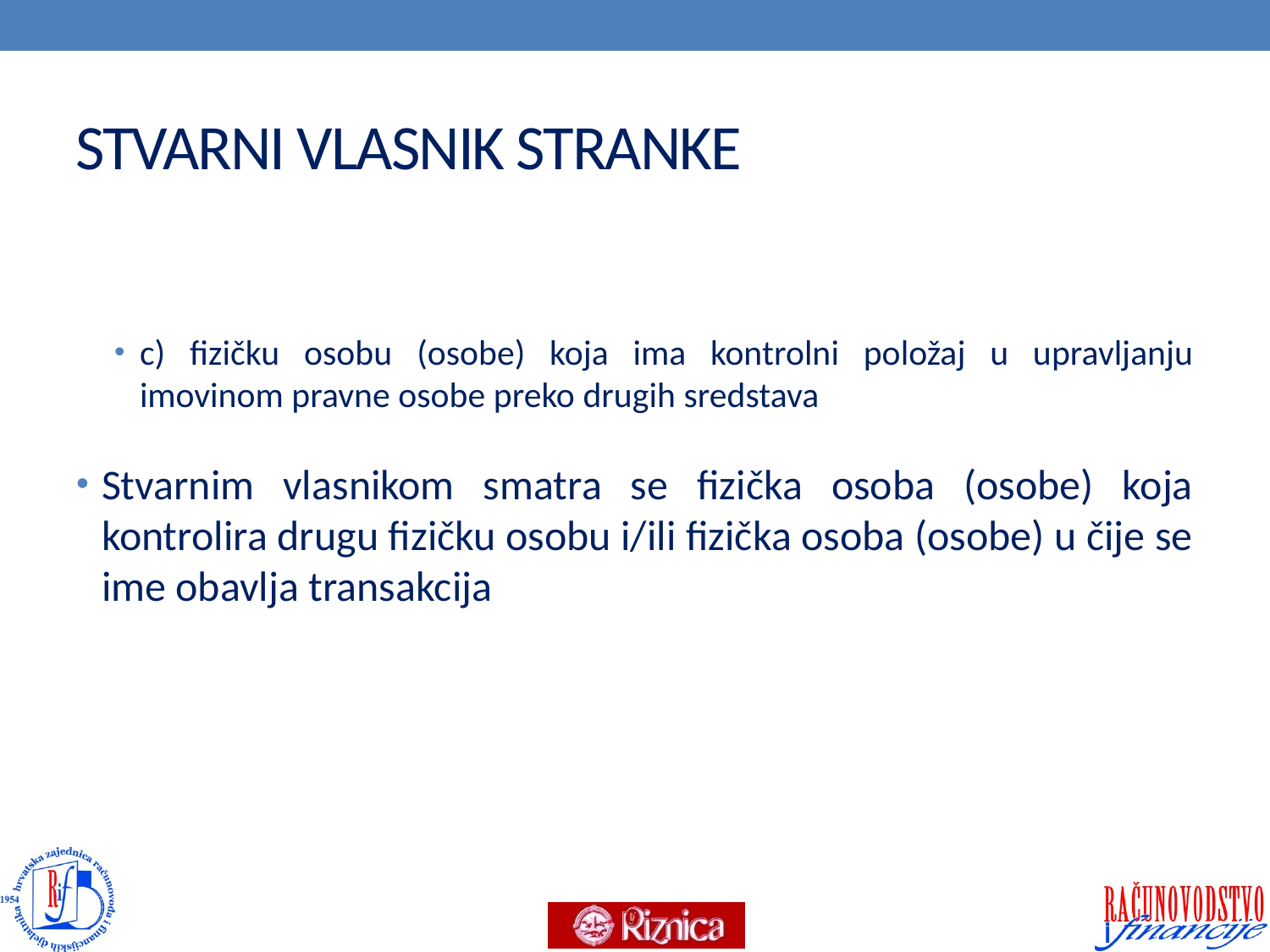

# STVARNI VLASNIK STRANKE

c) fizičku osobu (osobe) koja ima kontrolni položaj u upravljanju imovinom pravne osobe preko drugih sredstava

Stvarnim vlasnikom smatra se fizička osoba (osobe) koja kontrolira drugu fizičku osobu i/ili fizička osoba (osobe) u čije se ime obavlja transakcija